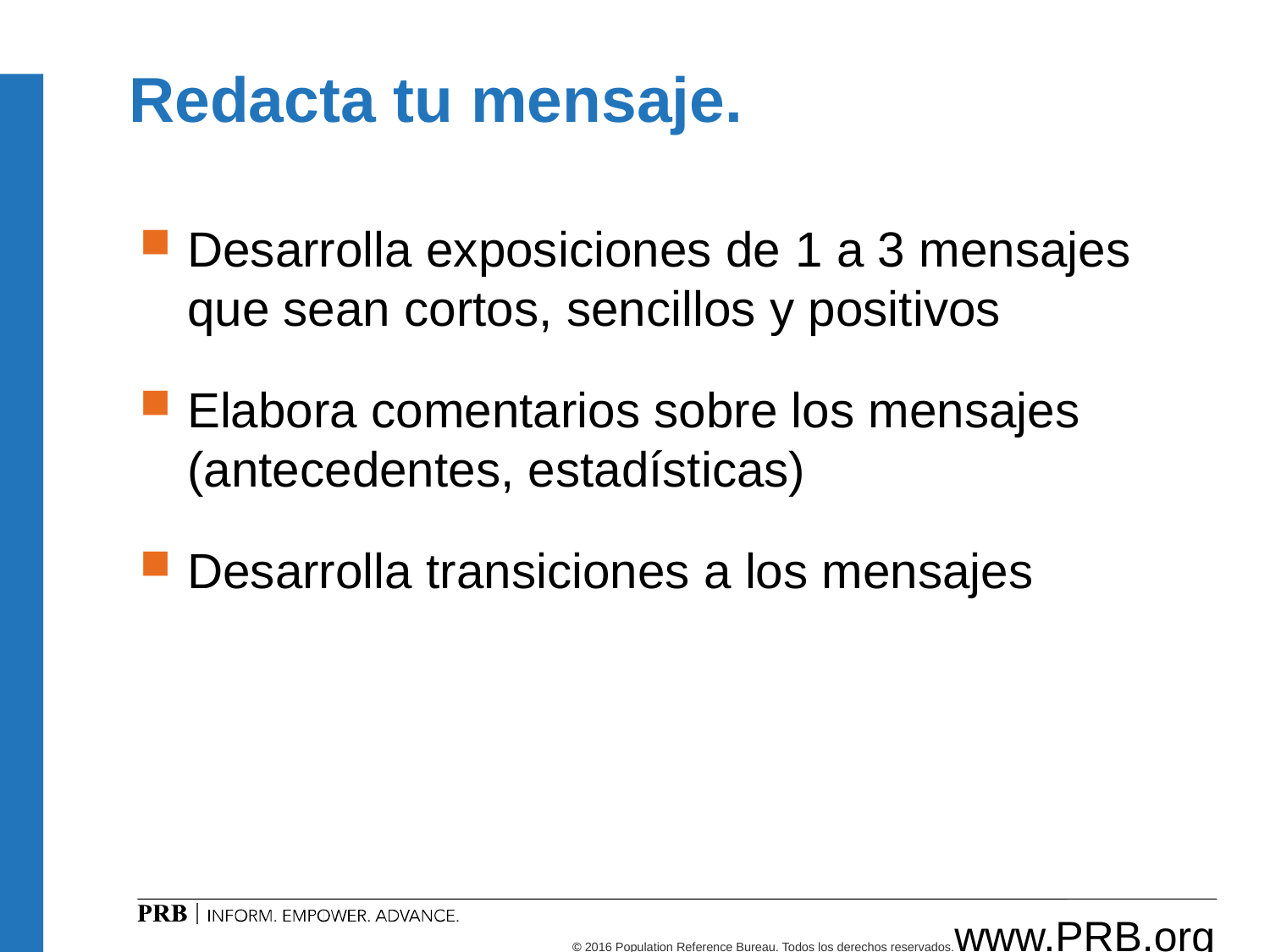

# Redacta tu mensaje.
Desarrolla exposiciones de 1 a 3 mensajes que sean cortos, sencillos y positivos
Elabora comentarios sobre los mensajes (antecedentes, estadísticas)
Desarrolla transiciones a los mensajes